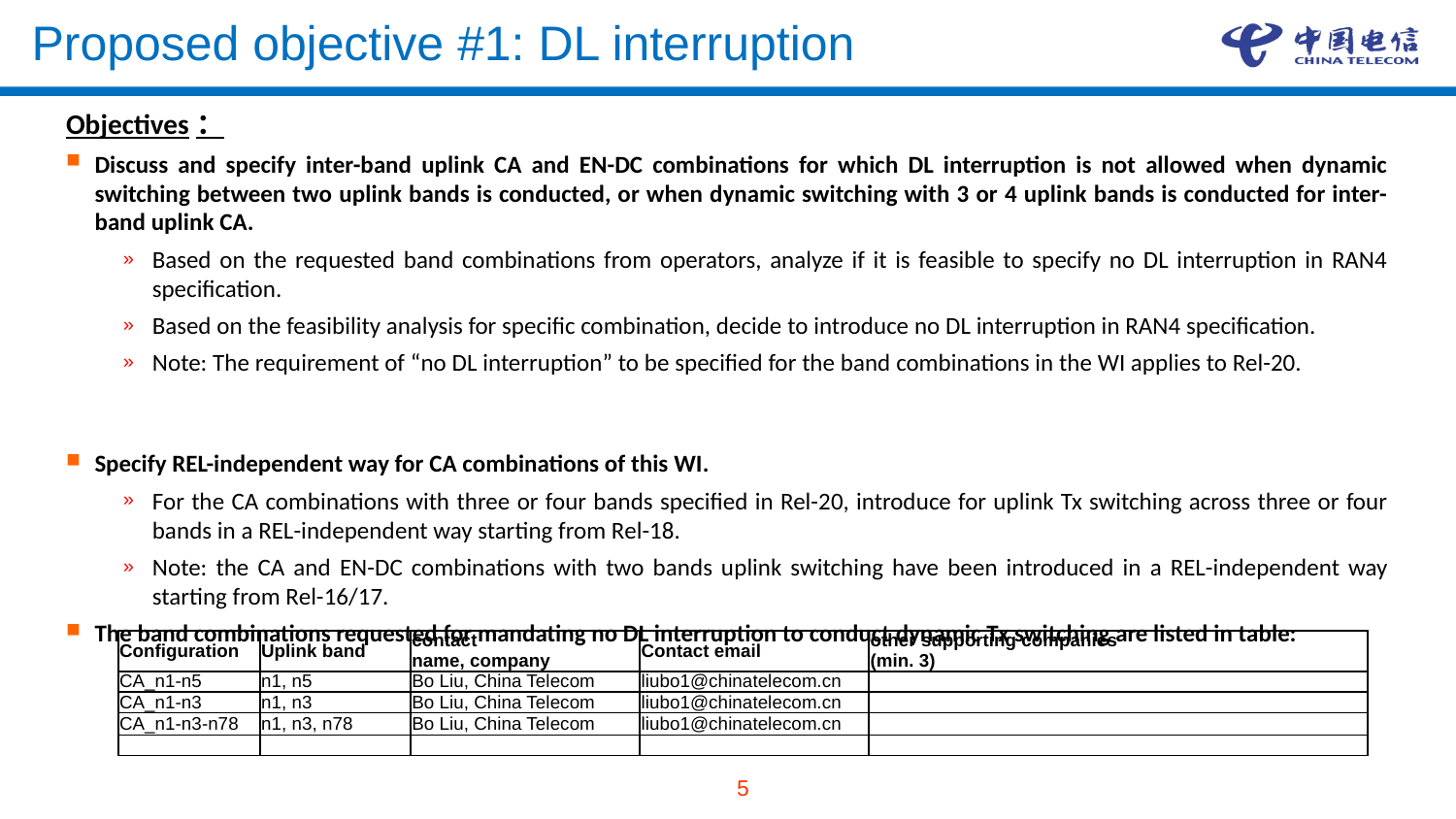

# Proposed objective #1: DL interruption
Objectives：
Discuss and specify inter-band uplink CA and EN-DC combinations for which DL interruption is not allowed when dynamic switching between two uplink bands is conducted, or when dynamic switching with 3 or 4 uplink bands is conducted for inter-band uplink CA.
Based on the requested band combinations from operators, analyze if it is feasible to specify no DL interruption in RAN4 specification.
Based on the feasibility analysis for specific combination, decide to introduce no DL interruption in RAN4 specification.
Note: The requirement of “no DL interruption” to be specified for the band combinations in the WI applies to Rel-20.

Specify REL-independent way for CA combinations of this WI.
For the CA combinations with three or four bands specified in Rel-20, introduce for uplink Tx switching across three or four bands in a REL-independent way starting from Rel-18.
Note: the CA and EN-DC combinations with two bands uplink switching have been introduced in a REL-independent way starting from Rel-16/17.
The band combinations requested for mandating no DL interruption to conduct dynamic Tx switching are listed in table:
| Configuration | Uplink band | contact name, company | Contact email | other supporting companies (min. 3) |
| --- | --- | --- | --- | --- |
| CA\_n1-n5 | n1, n5 | Bo Liu, China Telecom | liubo1@chinatelecom.cn |  |
| CA\_n1-n3 | n1, n3 | Bo Liu, China Telecom | liubo1@chinatelecom.cn |  |
| CA\_n1-n3-n78 | n1, n3, n78 | Bo Liu, China Telecom | liubo1@chinatelecom.cn |  |
|  |  |  |  |  |
5